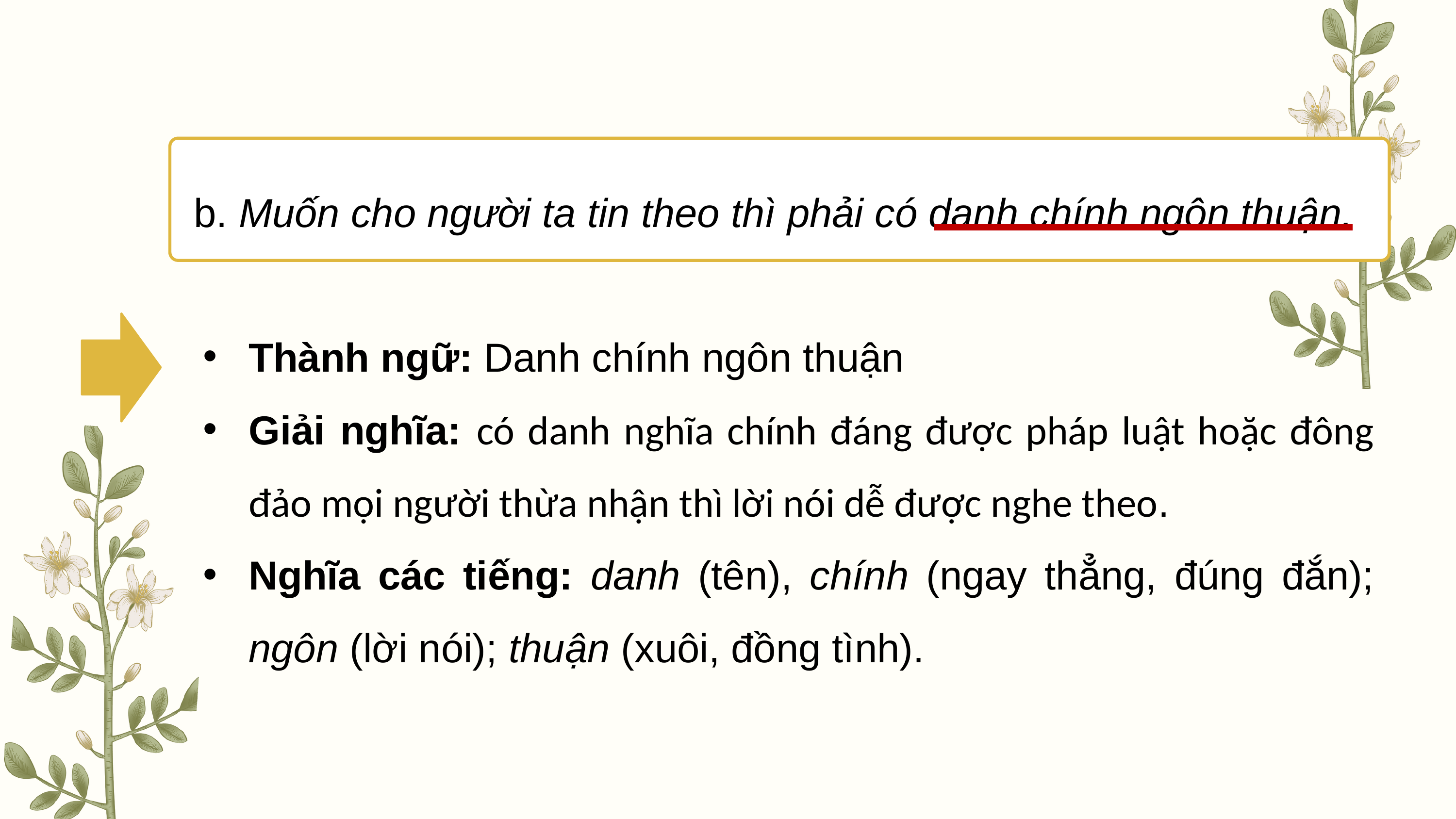

b. Muốn cho người ta tin theo thì phải có danh chính ngôn thuận.
Thành ngữ: Danh chính ngôn thuận
Giải nghĩa: có danh nghĩa chính đáng được pháp luật hoặc đông đảo mọi người thừa nhận thì lời nói dễ được nghe theo.
Nghĩa các tiếng: danh (tên), chính (ngay thẳng, đúng đắn); ngôn (lời nói); thuận (xuôi, đồng tình).